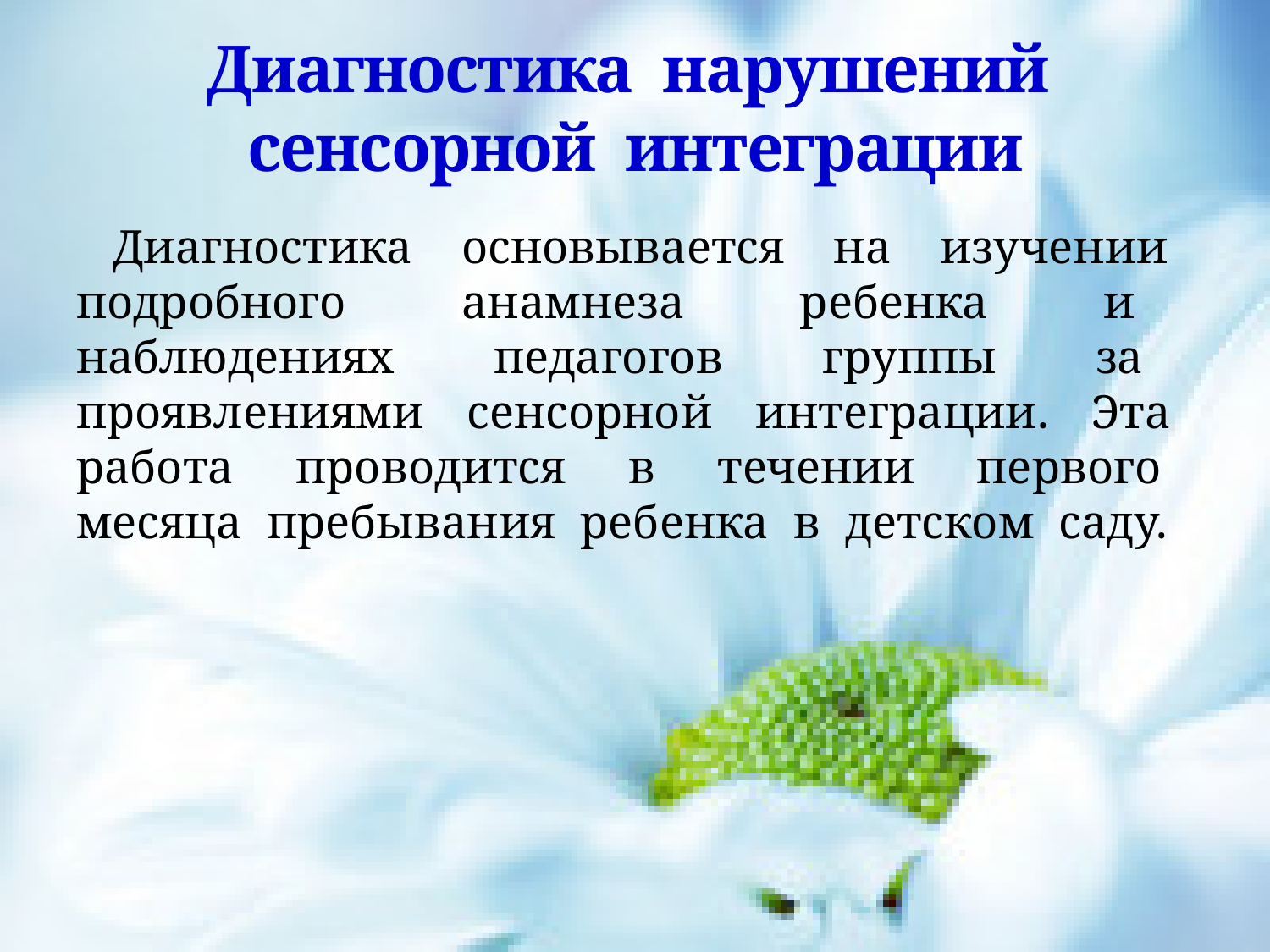

# Диагностика  нарушений  сенсорной  интеграции
Диагностика  основывается  на  изучении  подробного  анамнеза  ребенка  и  наблюдениях  педагогов  группы  за  проявлениями  сенсорной  интеграции.  Эта  работа  проводится  в  течении  первого  месяца  пребывания  ребенка  в  детском  саду.